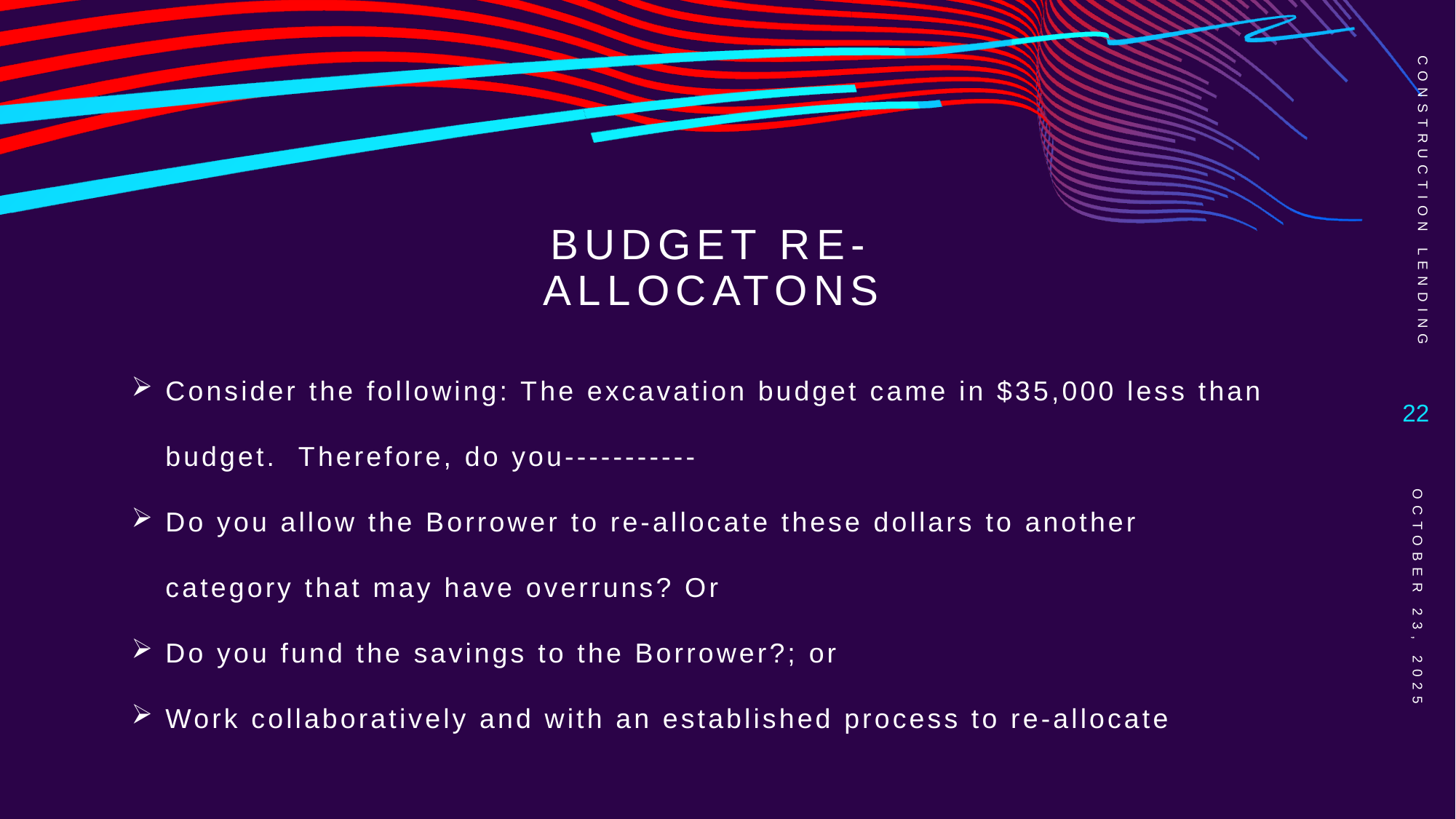

Construction lending
# Budget Re-Allocatons
Consider the following: The excavation budget came in $35,000 less than budget.  Therefore, do you-----------
Do you allow the Borrower to re-allocate these dollars to another category that may have overruns? Or
Do you fund the savings to the Borrower?; or
Work collaboratively and with an established process to re-allocate
22
October 23, 2025